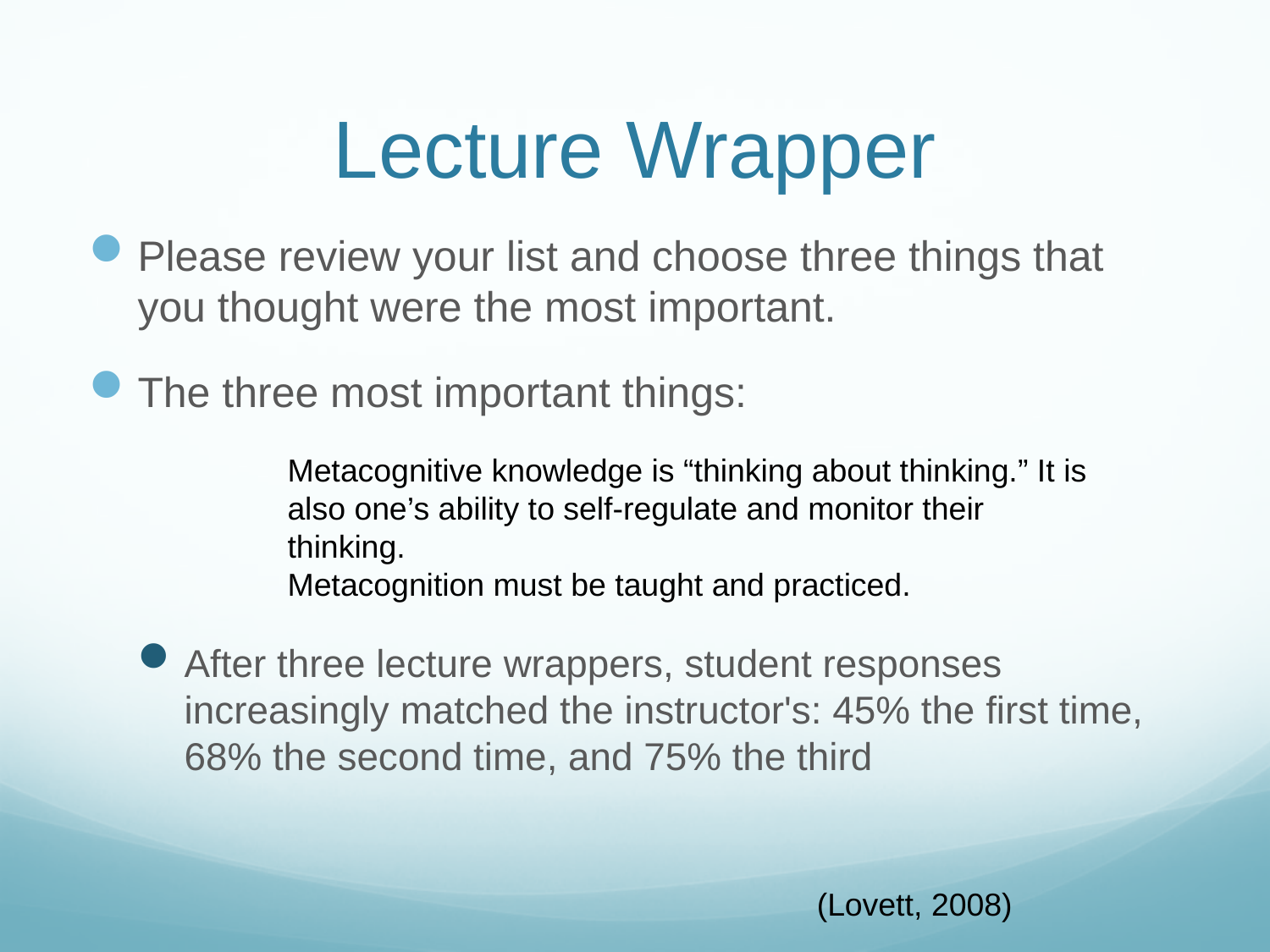

# Lecture Wrapper
Please review your list and choose three things that you thought were the most important.
The three most important things:

After three lecture wrappers, student responses increasingly matched the instructor's: 45% the first time, 68% the second time, and 75% the third
Metacognitive knowledge is “thinking about thinking.” It is also one’s ability to self-regulate and monitor their thinking.
Metacognition must be taught and practiced.

(Lovett, 2008)